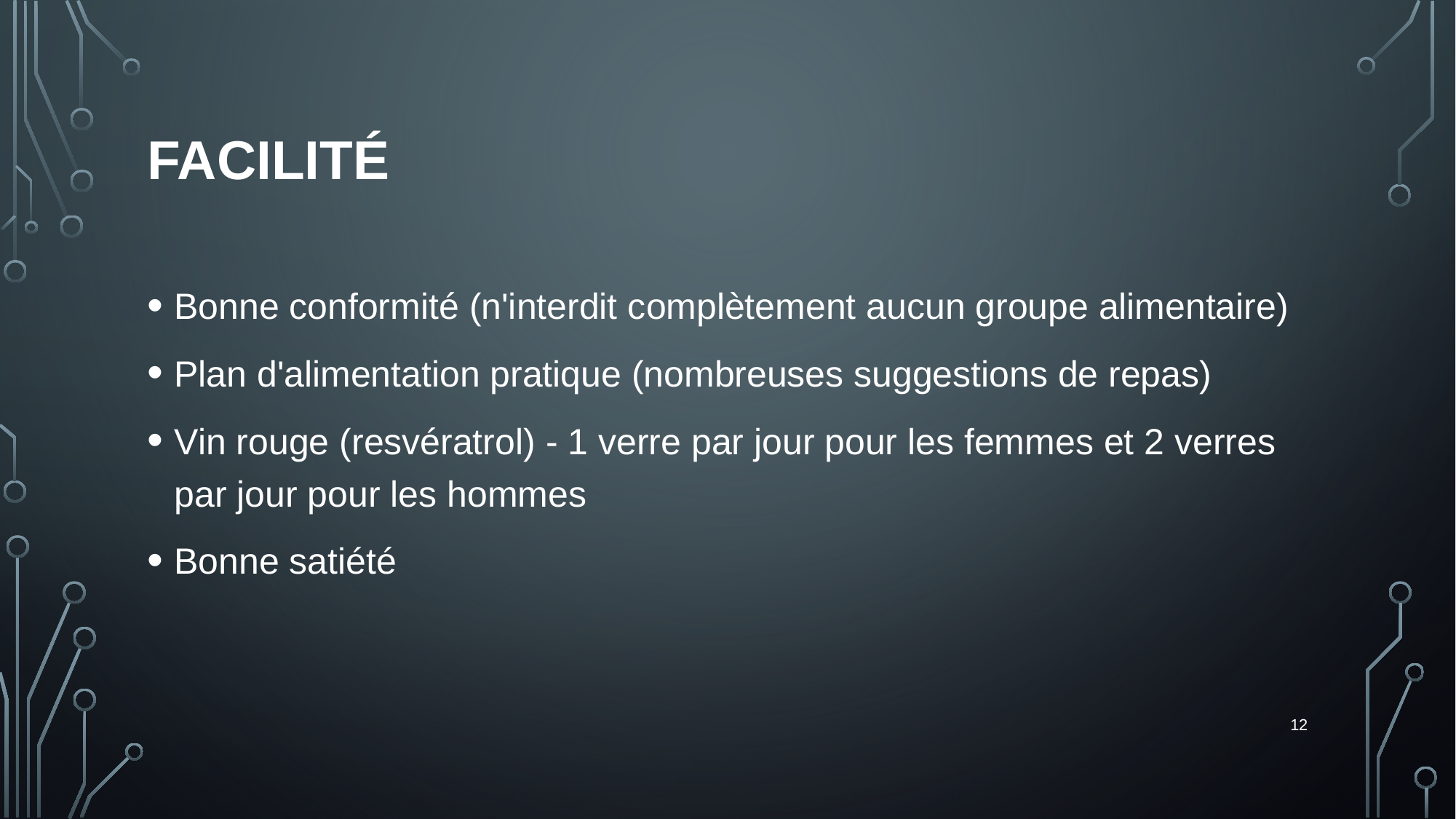

# Facilité
Bonne conformité (n'interdit complètement aucun groupe alimentaire)
Plan d'alimentation pratique (nombreuses suggestions de repas)
Vin rouge (resvératrol) - 1 verre par jour pour les femmes et 2 verres par jour pour les hommes
Bonne satiété

12